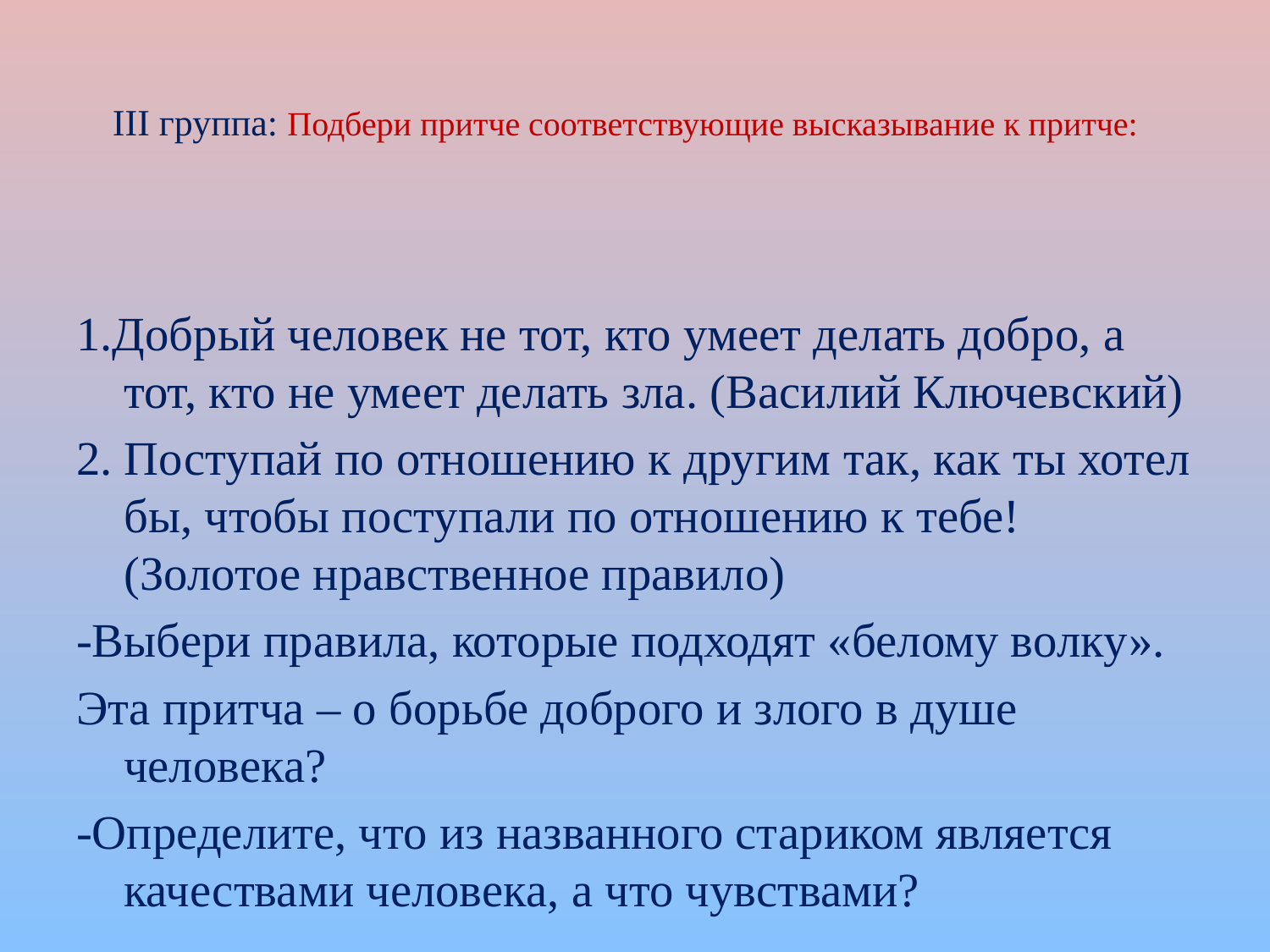

# III группа: Подбери притче соответствующие высказывание к притче:
1.Добрый человек не тот, кто умеет делать добро, а тот, кто не умеет делать зла. (Василий Ключевский)
2. Поступай по отношению к другим так, как ты хотел бы, чтобы поступали по отношению к тебе! (Золотое нравственное правило)
-Выбери правила, которые подходят «белому волку».
Эта притча – о борьбе доброго и злого в душе человека?
-Определите, что из названного стариком является качествами человека, а что чувствами?